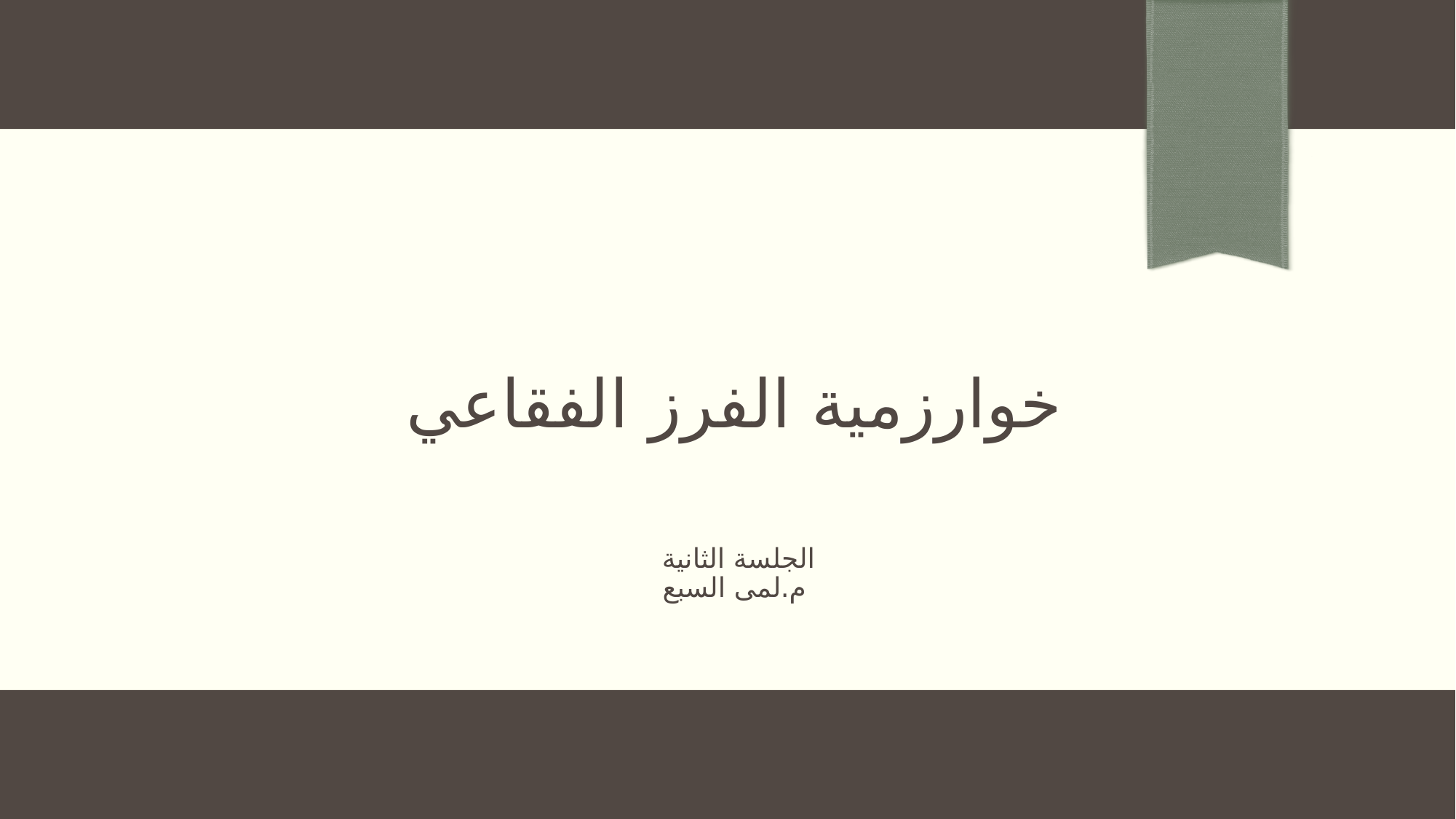

# خوارزمية الفرز الفقاعي
الجلسة الثانية
م.لمى السبع